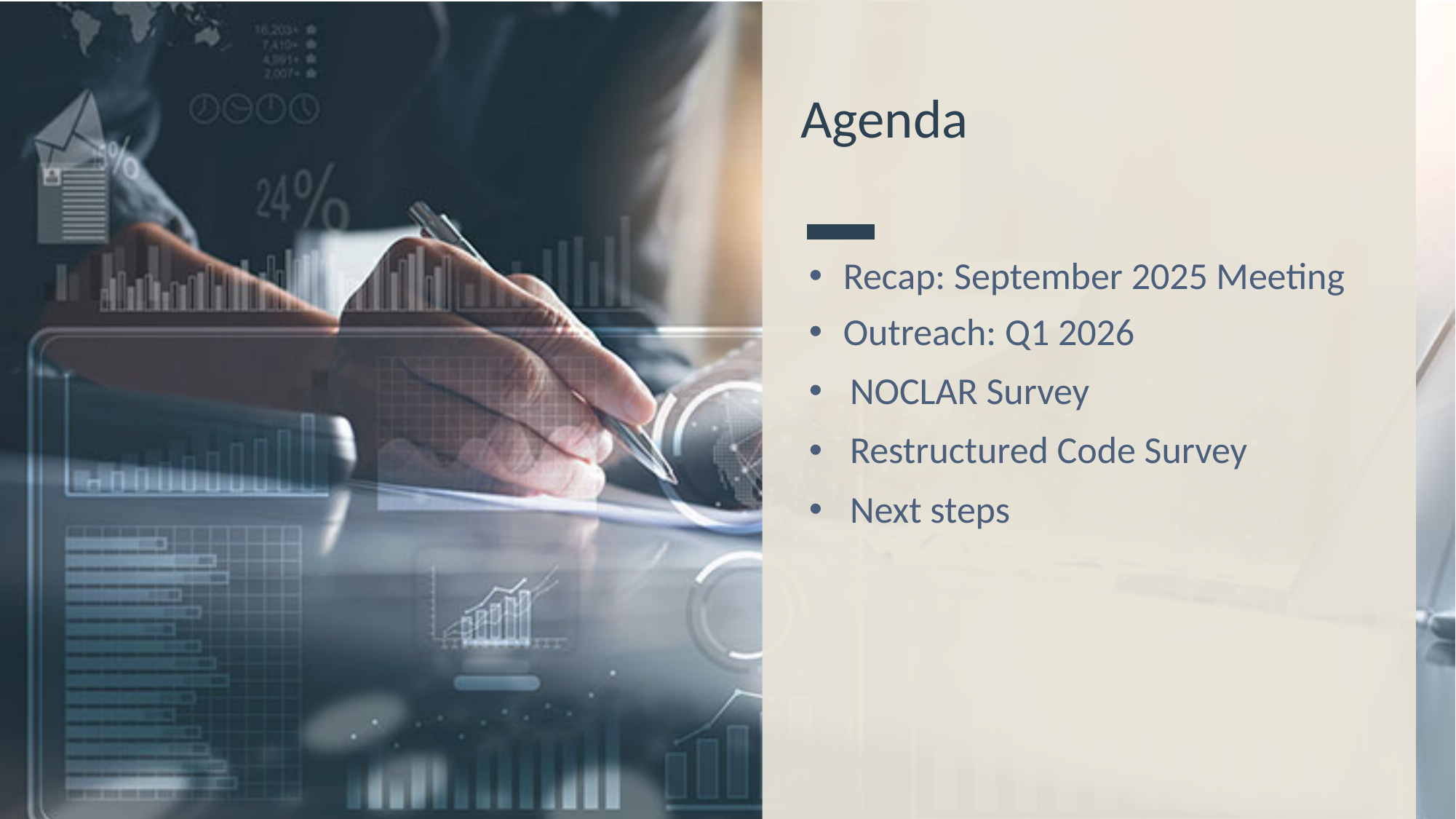

# Agenda
Recap: September 2025 Meeting
Outreach: Q1 2026
NOCLAR Survey
Restructured Code Survey
Next steps